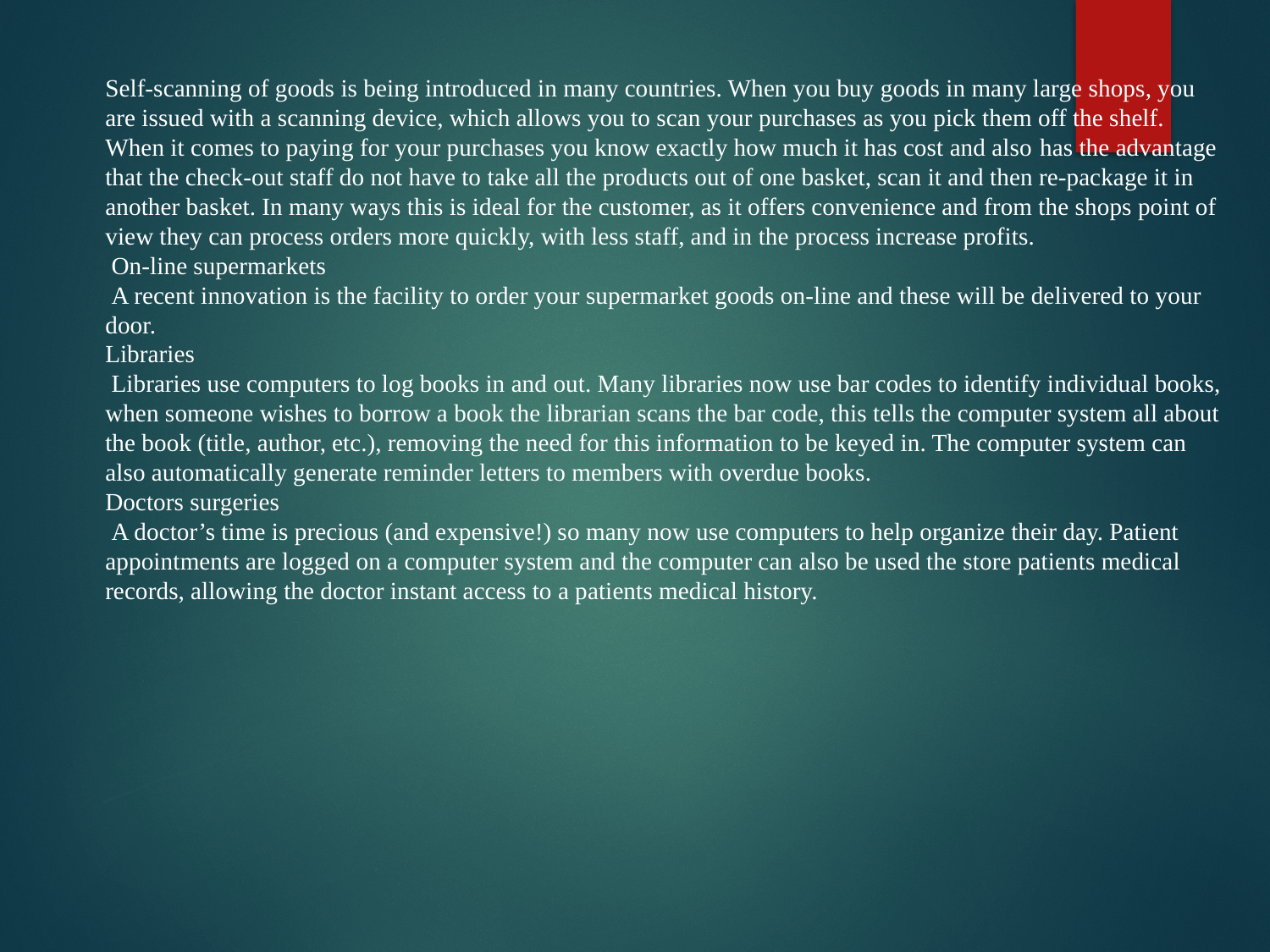

Self-scanning of goods is being introduced in many countries. When you buy goods in many large shops, you are issued with a scanning device, which allows you to scan your purchases as you pick them off the shelf. When it comes to paying for your purchases you know exactly how much it has cost and also has the advantage that the check-out staff do not have to take all the products out of one basket, scan it and then re-package it in another basket. In many ways this is ideal for the customer, as it offers convenience and from the shops point of view they can process orders more quickly, with less staff, and in the process increase profits.
 On-line supermarkets
 A recent innovation is the facility to order your supermarket goods on-line and these will be delivered to your door.
Libraries
 Libraries use computers to log books in and out. Many libraries now use bar codes to identify individual books, when someone wishes to borrow a book the librarian scans the bar code, this tells the computer system all about the book (title, author, etc.), removing the need for this information to be keyed in. The computer system can also automatically generate reminder letters to members with overdue books.
Doctors surgeries
 A doctor’s time is precious (and expensive!) so many now use computers to help organize their day. Patient appointments are logged on a computer system and the computer can also be used the store patients medical records, allowing the doctor instant access to a patients medical history.